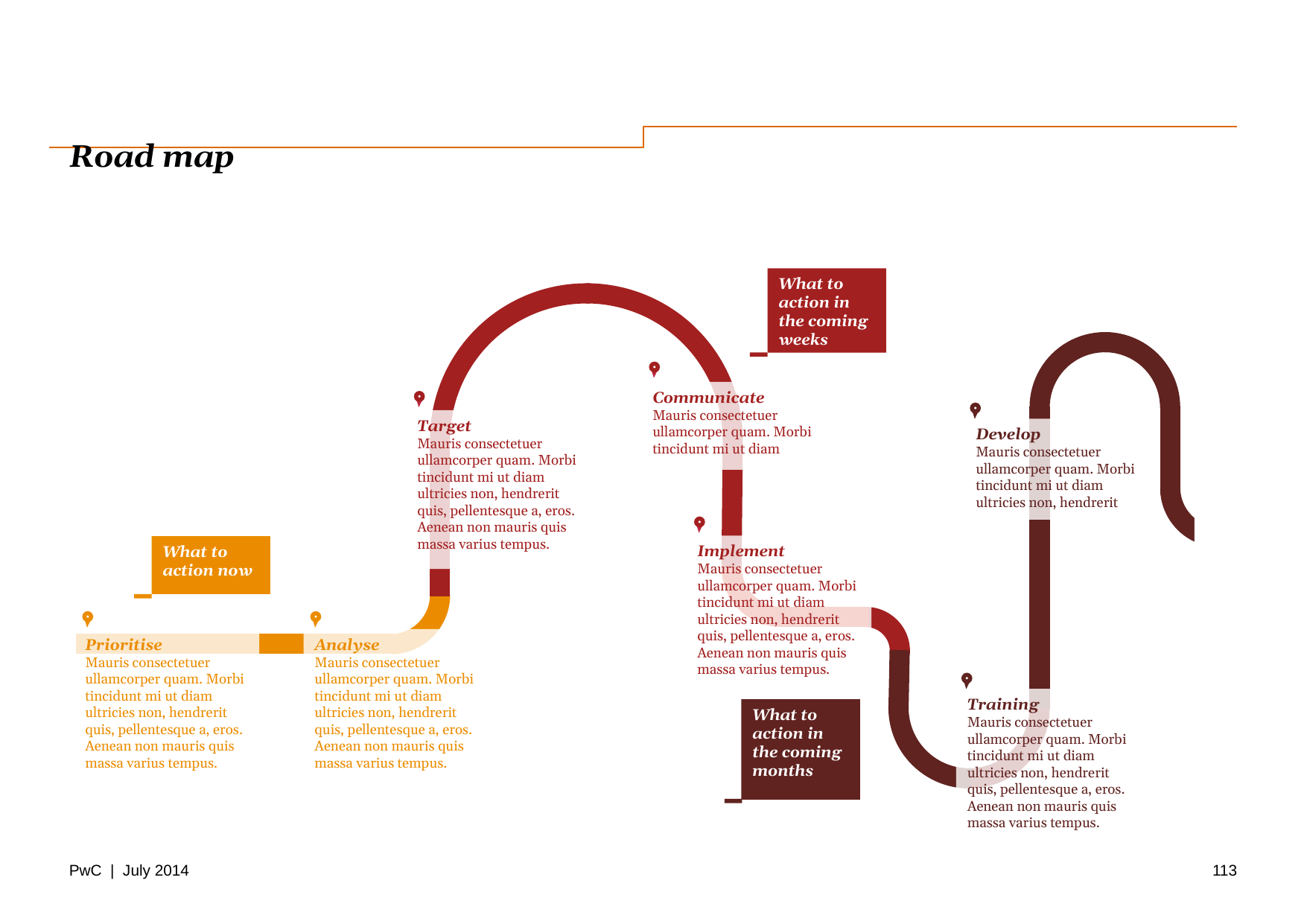

# Road map
What to action in the coming weeks

Communicate
Mauris consectetuer ullamcorper quam. Morbi tincidunt mi ut diam

Target
Mauris consectetuer ullamcorper quam. Morbi tincidunt mi ut diam ultricies non, hendrerit quis, pellentesque a, eros. Aenean non mauris quis massa varius tempus.

Develop
Mauris consectetuer ullamcorper quam. Morbi tincidunt mi ut diam ultricies non, hendrerit

Implement
Mauris consectetuer ullamcorper quam. Morbi tincidunt mi ut diam ultricies non, hendrerit quis, pellentesque a, eros. Aenean non mauris quis massa varius tempus.
What to action now

Prioritise
Mauris consectetuer ullamcorper quam. Morbi tincidunt mi ut diam ultricies non, hendrerit quis, pellentesque a, eros. Aenean non mauris quis massa varius tempus.

Analyse
Mauris consectetuer ullamcorper quam. Morbi tincidunt mi ut diam ultricies non, hendrerit quis, pellentesque a, eros. Aenean non mauris quis massa varius tempus.

Training
Mauris consectetuer ullamcorper quam. Morbi tincidunt mi ut diam ultricies non, hendrerit quis, pellentesque a, eros. Aenean non mauris quis massa varius tempus.
What to action in the coming months

113